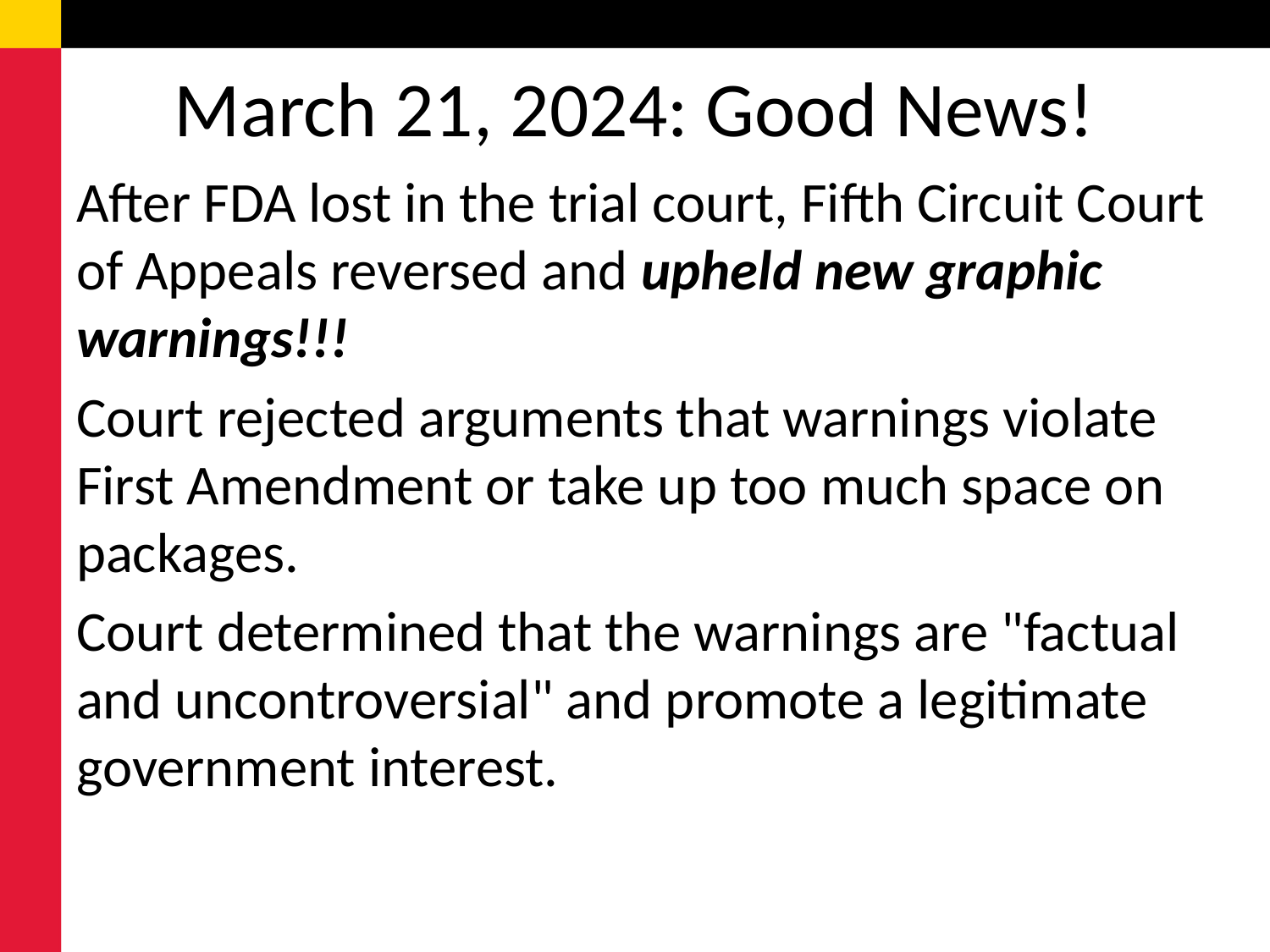

# March 21, 2024: Good News!
After FDA lost in the trial court, Fifth Circuit Court of Appeals reversed and upheld new graphic warnings!!!
Court rejected arguments that warnings violate First Amendment or take up too much space on packages.
Court determined that the warnings are "factual and uncontroversial" and promote a legitimate government interest.